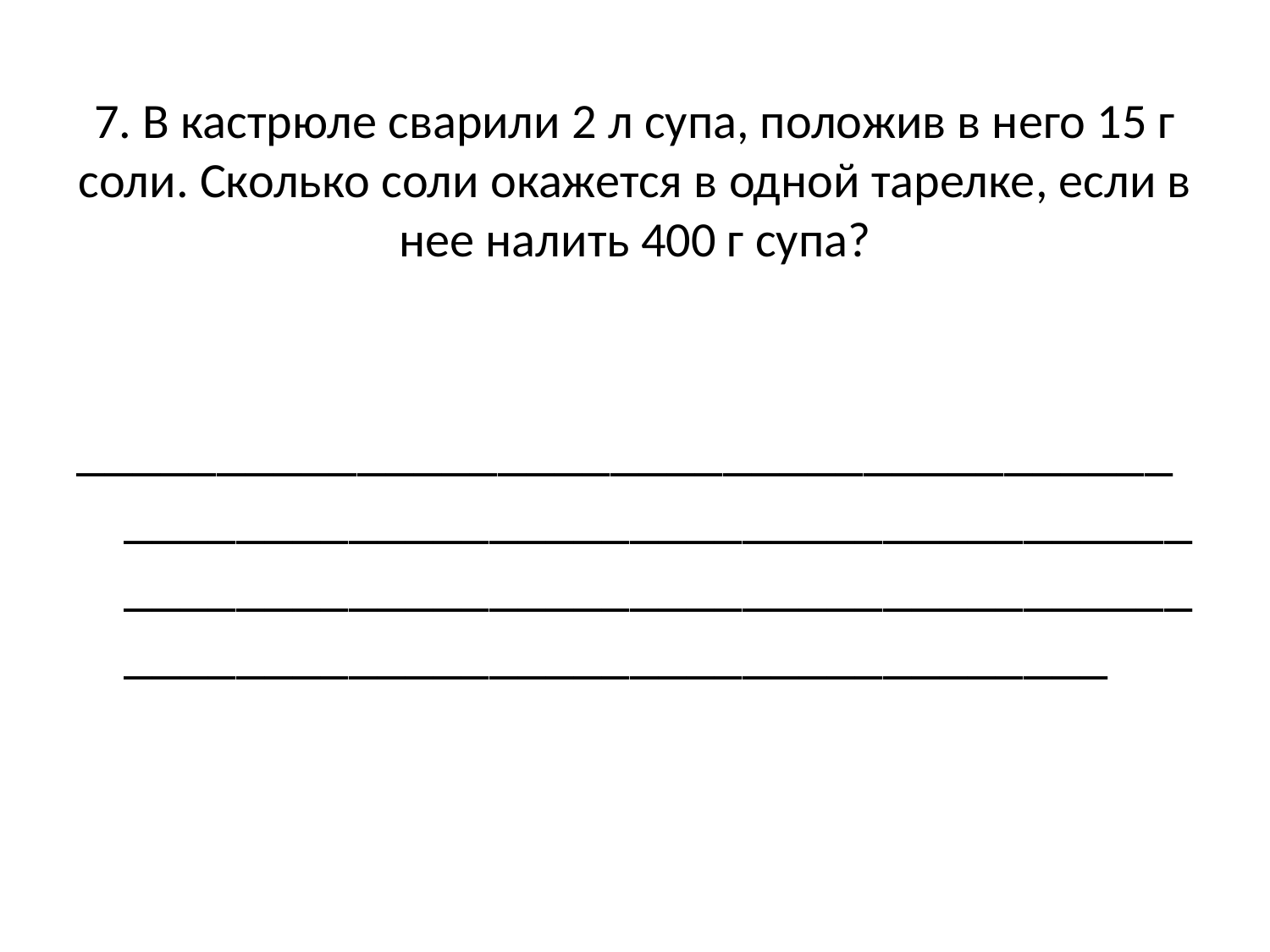

# 7. В кастрюле сварили 2 л супа, положив в него 15 г соли. Сколько соли окажется в одной тарелке, если в нее налить 400 г супа?
______________________________________________________________________________________________________________________________________________________